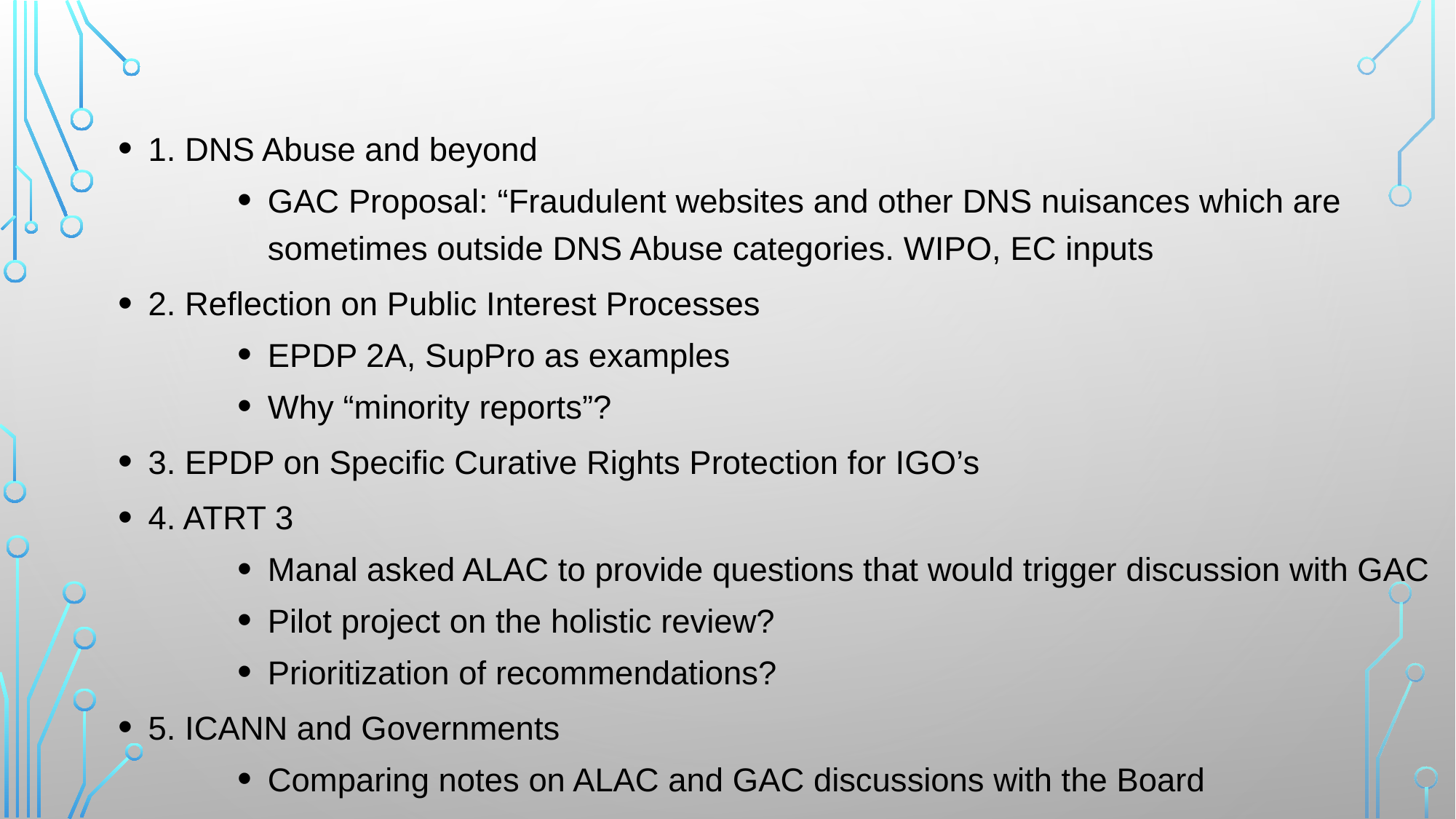

1. DNS Abuse and beyond
GAC Proposal: “Fraudulent websites and other DNS nuisances which are sometimes outside DNS Abuse categories. WIPO, EC inputs
2. Reflection on Public Interest Processes
EPDP 2A, SupPro as examples
Why “minority reports”?
3. EPDP on Specific Curative Rights Protection for IGO’s
4. ATRT 3
Manal asked ALAC to provide questions that would trigger discussion with GAC
Pilot project on the holistic review?
Prioritization of recommendations?
5. ICANN and Governments
Comparing notes on ALAC and GAC discussions with the Board